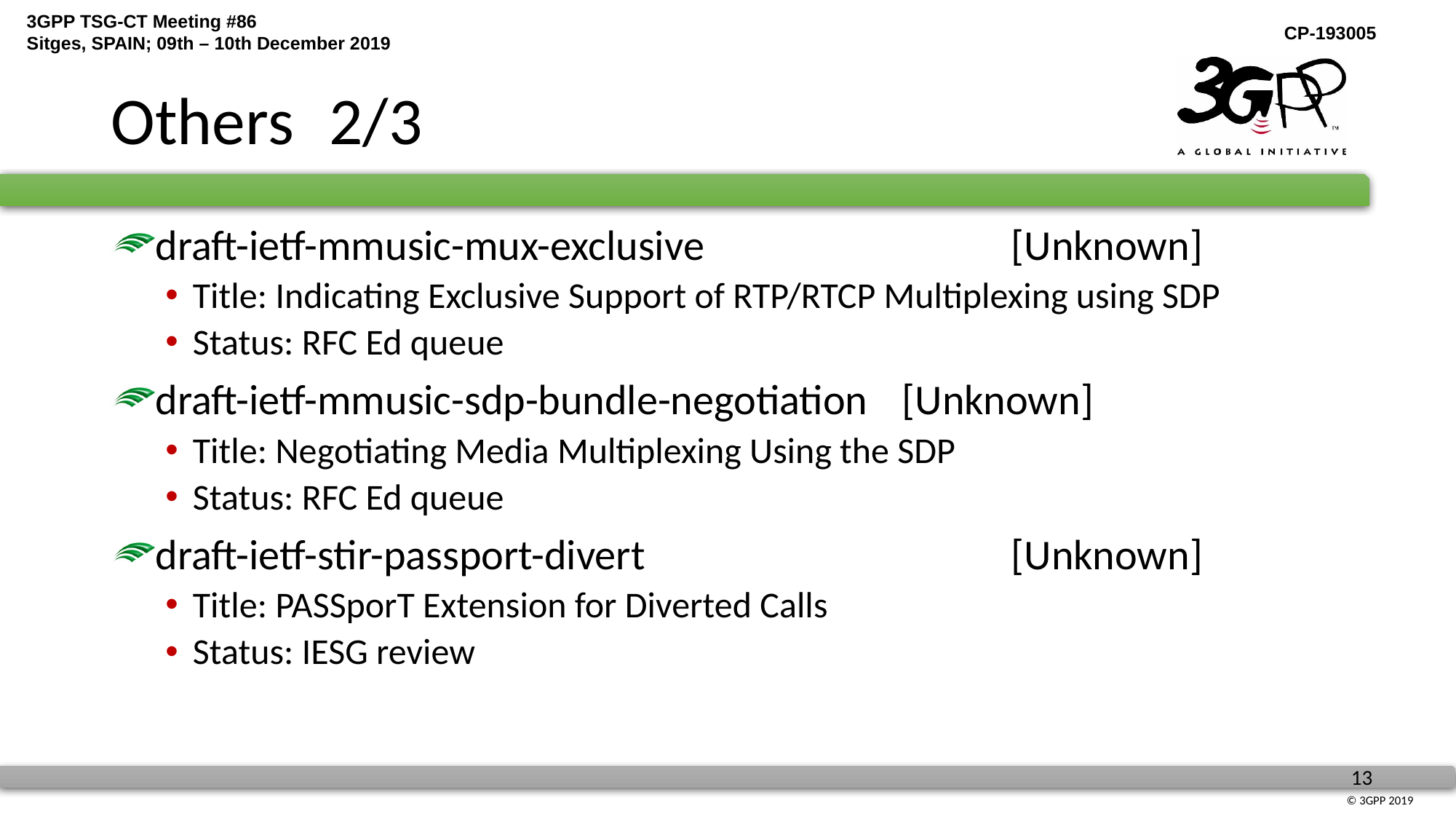

# Others	2/3
draft-ietf-mmusic-mux-exclusive 			[Unknown]
Title: Indicating Exclusive Support of RTP/RTCP Multiplexing using SDP
Status: RFC Ed queue
draft-ietf-mmusic-sdp-bundle-negotiation	[Unknown]
Title: Negotiating Media Multiplexing Using the SDP
Status: RFC Ed queue
draft-ietf-stir-passport-divert	 			[Unknown]
Title: PASSporT Extension for Diverted Calls
Status: IESG review